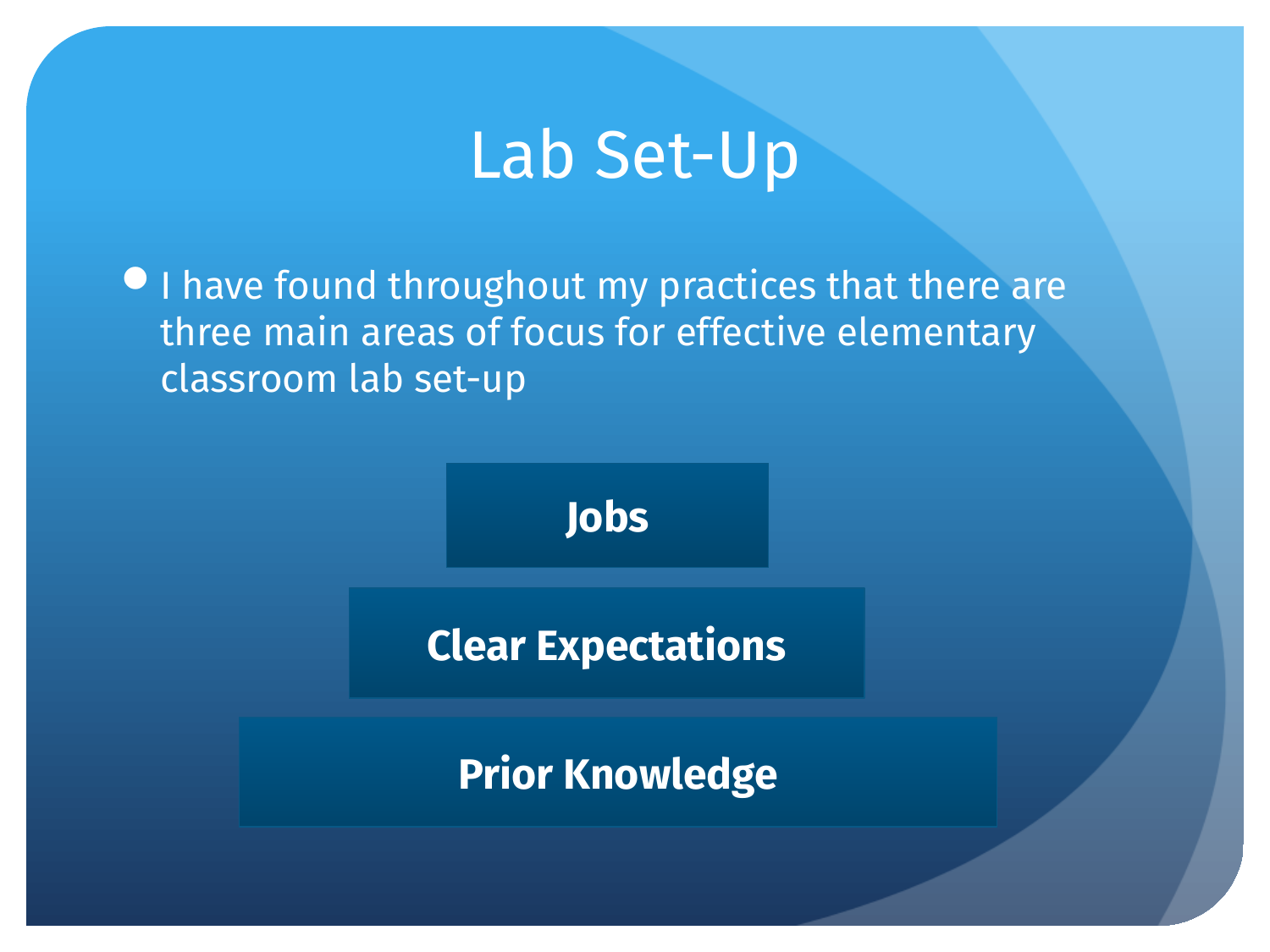

# Lab Set-Up
I have found throughout my practices that there are three main areas of focus for effective elementary classroom lab set-up
Jobs
Clear Expectations
Prior Knowledge